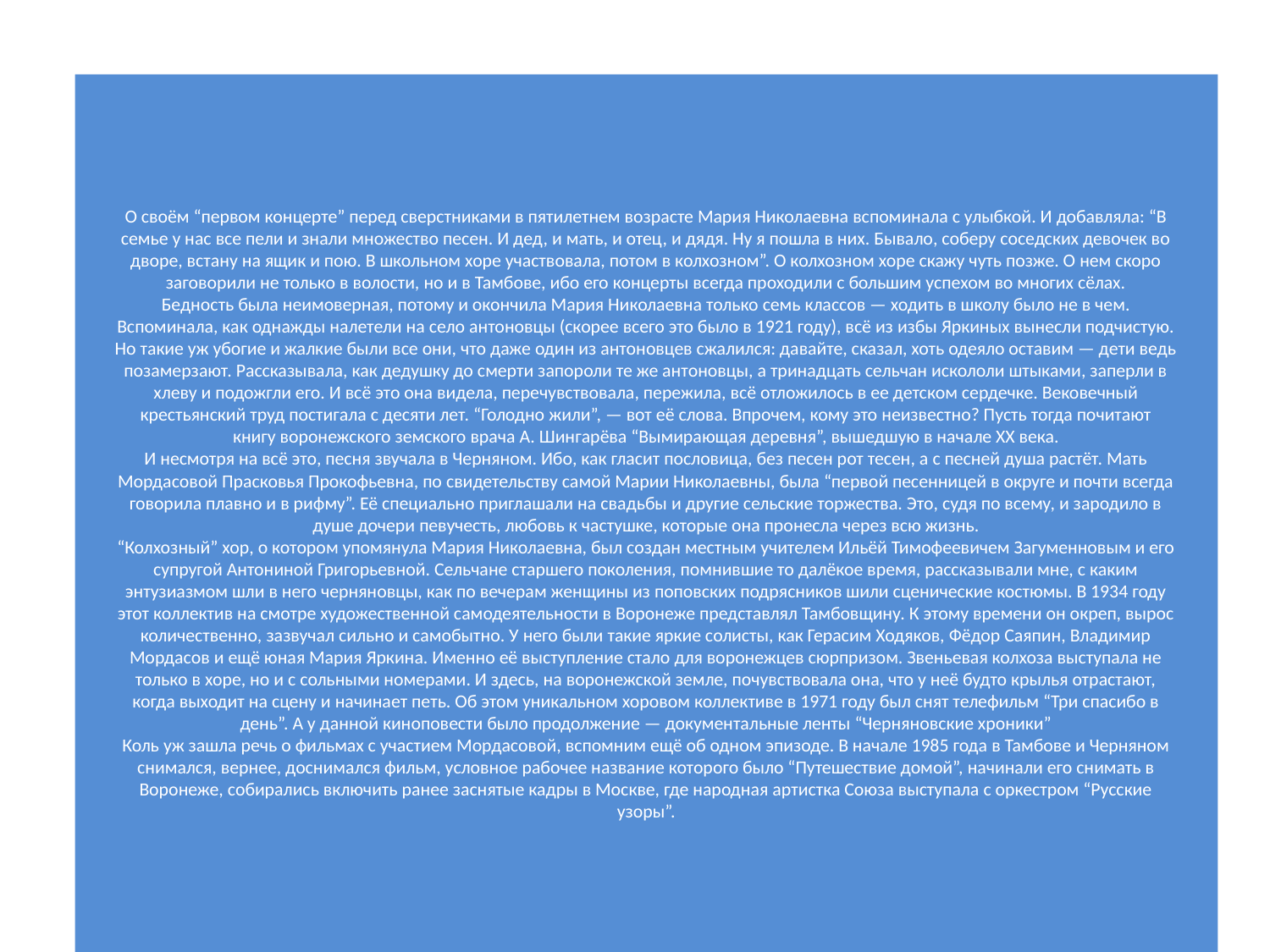

# О своём “первом концерте” перед сверстниками в пятилетнем возрасте Мария Николаевна вспоминала с улыбкой. И добавляла: “В семье у нас все пели и знали множество песен. И дед, и мать, и отец, и дядя. Ну я пошла в них. Бывало, соберу соседских девочек во дворе, встану на ящик и пою. В школьном хоре участвовала, потом в колхозном”. О колхозном хоре скажу чуть позже. О нем скоро заговорили не только в волости, но и в Тамбове, ибо его концерты всегда проходили с большим успехом во многих сёлах. Бедность была неимоверная, потому и окончила Мария Николаевна только семь классов — ходить в школу было не в чем. Вспоминала, как однажды налетели на село антоновцы (скорее всего это было в 1921 году), всё из избы Яркиных вынесли подчистую. Но такие уж убогие и жалкие были все они, что даже один из антоновцев сжалился: давайте, сказал, хоть одеяло оставим — дети ведь позамерзают. Рассказывала, как дедушку до смерти запороли те же антоновцы, а тринадцать сельчан искололи штыками, заперли в хлеву и подожгли его. И всё это она видела, перечувствовала, пережила, всё отложилось в ее детском сердечке. Вековечный крестьянский труд постигала с десяти лет. “Голодно жили”, — вот её слова. Впрочем, кому это неизвестно? Пусть тогда почитают книгу воронежского земского врача А. Шингарёва “Вымирающая деревня”, вышедшую в начале XX века. И несмотря на всё это, песня звучала в Черняном. Ибо, как гласит пословица, без песен рот тесен, а с песней душа растёт. Мать Мордасовой Прасковья Прокофьевна, по свидетельству самой Марии Николаевны, была “первой песенницей в округе и почти всегда говорила плавно и в рифму”. Её специально приглашали на свадьбы и другие сельские торжества. Это, судя по всему, и зародило в душе дочери певучесть, любовь к частушке, которые она пронесла через всю жизнь. “Колхозный” хор, о котором упомянула Мария Николаевна, был создан местным учителем Ильёй Тимофеевичем Загуменновым и его супругой Антониной Григорьевной. Сельчане старшего поколения, помнившие то далёкое время, рассказывали мне, с каким энтузиазмом шли в него черняновцы, как по вечерам женщины из поповских подрясников шили сценические костюмы. В 1934 году этот коллектив на смотре художественной самодеятельности в Воронеже представлял Тамбовщину. К этому времени он окреп, вырос количественно, зазвучал сильно и самобытно. У него были такие яркие солисты, как Герасим Ходяков, Фёдор Саяпин, Владимир Мордасов и ещё юная Мария Яркина. Именно её выступление стало для воронежцев сюрпризом. Звеньевая колхоза выступала не только в хоре, но и с сольными номерами. И здесь, на воронежской земле, почувствовала она, что у неё будто крылья отрастают, когда выходит на сцену и начинает петь. Об этом уникальном хоровом коллективе в 1971 году был снят телефильм “Три спасибо в день”. А у данной киноповести было продолжение — документальные ленты “Черняновские хроники” Коль уж зашла речь о фильмах с участием Мордасовой, вспомним ещё об одном эпизоде. В начале 1985 года в Тамбове и Черняном снимался, вернее, доснимался фильм, условное рабочее название которого было “Путешествие домой”, начинали его снимать в Воронеже, собирались включить ранее заснятые кадры в Москве, где народная артистка Союза выступала с оркестром “Русские узоры”.